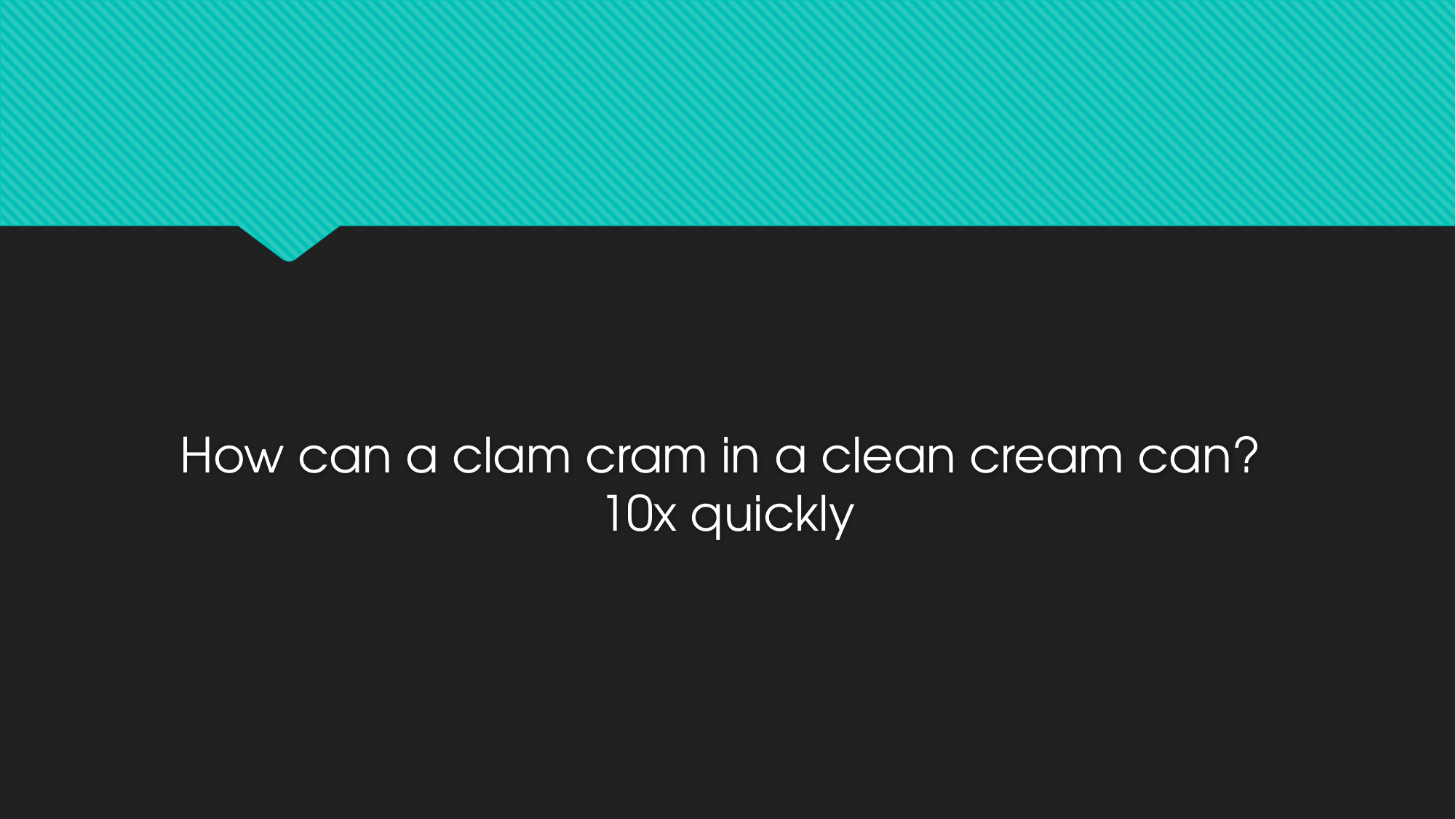

#
How can a clam cram in a clean cream can?
10x quickly